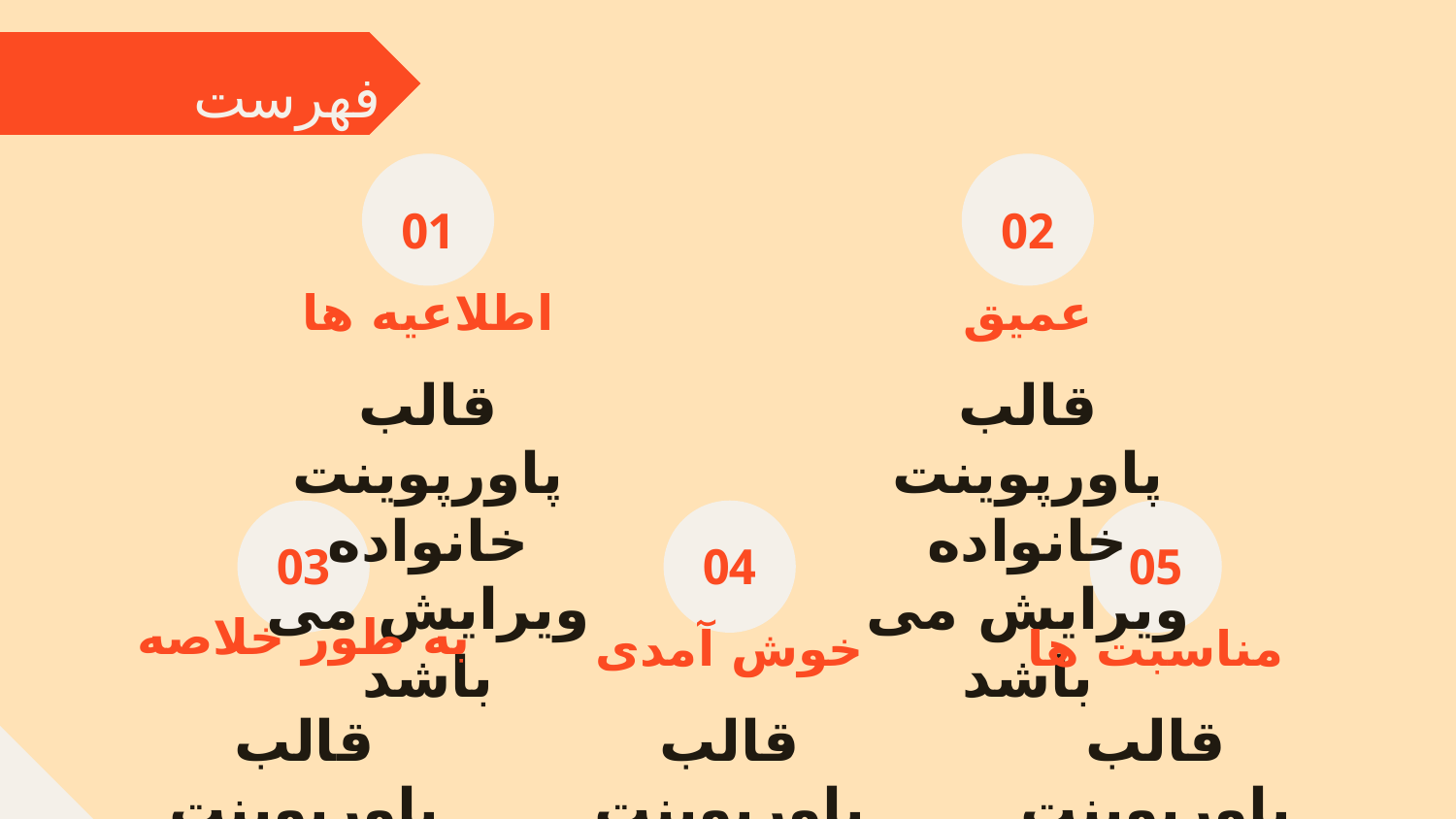

فهرست

01
02
# اطلاعیه ها
عمیق
قالب پاورپوینت خانواده ویرایش می باشد
قالب پاورپوینت خانواده ویرایش می باشد

03
04
05
به طور خلاصه
خوش آمدی
مناسبت ها
قالب پاورپوینت خانواده ویرایش می باشد
قالب پاورپوینت خانواده ویرایش می باشد
قالب پاورپوینت خانواده ویرایش می باشد